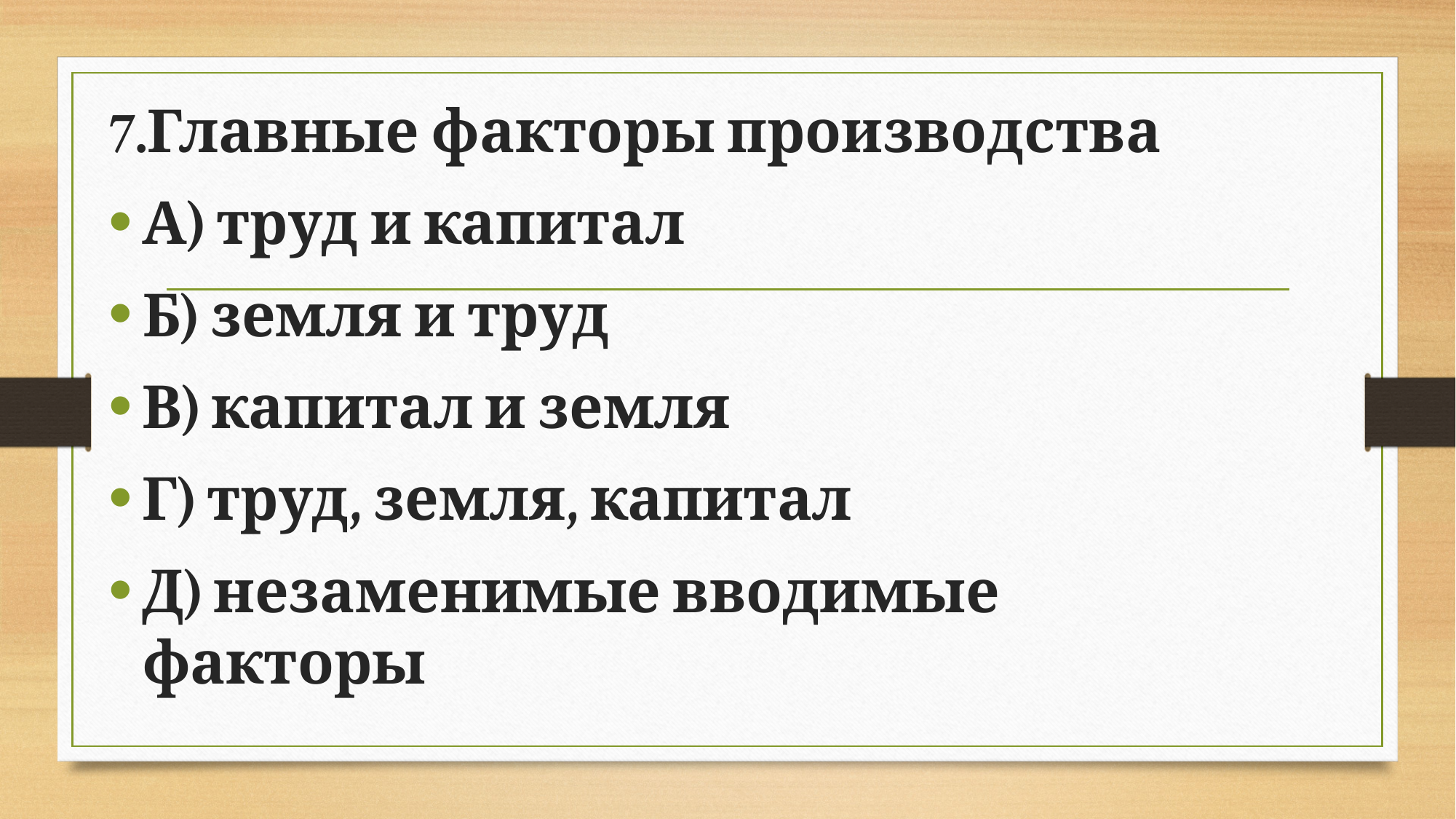

7.Главные факторы производства
А) труд и капитал
Б) земля и труд
В) капитал и земля
Г) труд, земля, капитал
Д) незаменимые вводимые факторы